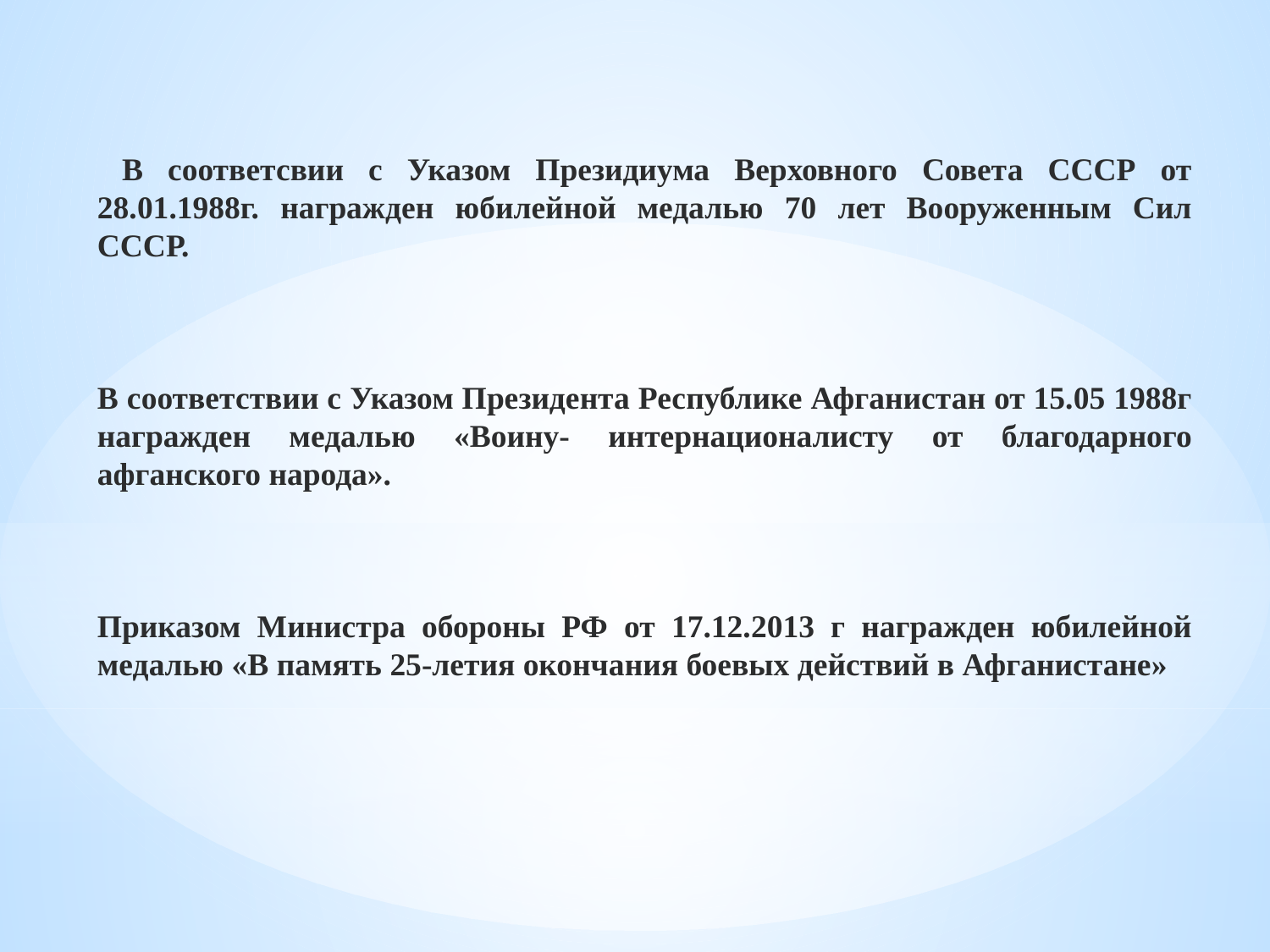

В соответсвии с Указом Президиума Верховного Совета СССР от 28.01.1988г. награжден юбилейной медалью 70 лет Вооруженным Сил СССР.

В соответствии с Указом Президента Республике Афганистан от 15.05 1988г награжден медалью «Воину- интернационалисту от благодарного афганского народа».

Приказом Министра обороны РФ от 17.12.2013 г награжден юбилейной медалью «В память 25-летия окончания боевых действий в Афганистане»